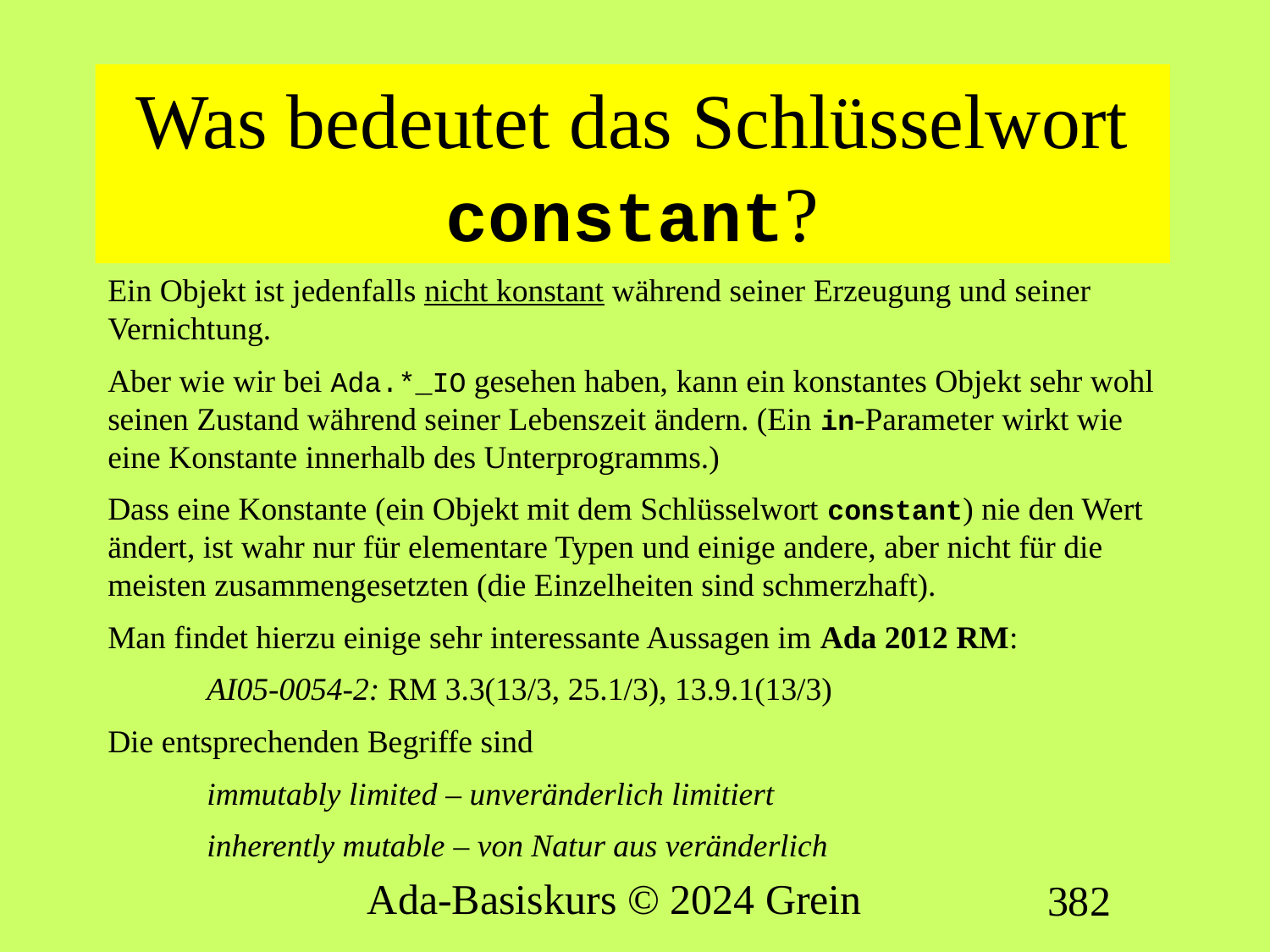

# Was bedeutet das Schlüsselwort constant?
Ein Objekt ist jedenfalls nicht konstant während seiner Erzeugung und seiner Vernichtung.
Aber wie wir bei Ada.*_IO gesehen haben, kann ein konstantes Objekt sehr wohl seinen Zustand während seiner Lebenszeit ändern. (Ein in-Parameter wirkt wie eine Konstante innerhalb des Unterprogramms.)
Dass eine Konstante (ein Objekt mit dem Schlüsselwort constant) nie den Wert ändert, ist wahr nur für elementare Typen und einige andere, aber nicht für die meisten zusammengesetzten (die Einzelheiten sind schmerzhaft).
Man findet hierzu einige sehr interessante Aussagen im Ada 2012 RM:
AI05-0054-2: RM 3.3(13/3, 25.1/3), 13.9.1(13/3)
Die entsprechenden Begriffe sind
immutably limited – unveränderlich limitiert
inherently mutable – von Natur aus veränderlich
Ada-Basiskurs © 2024 Grein
382